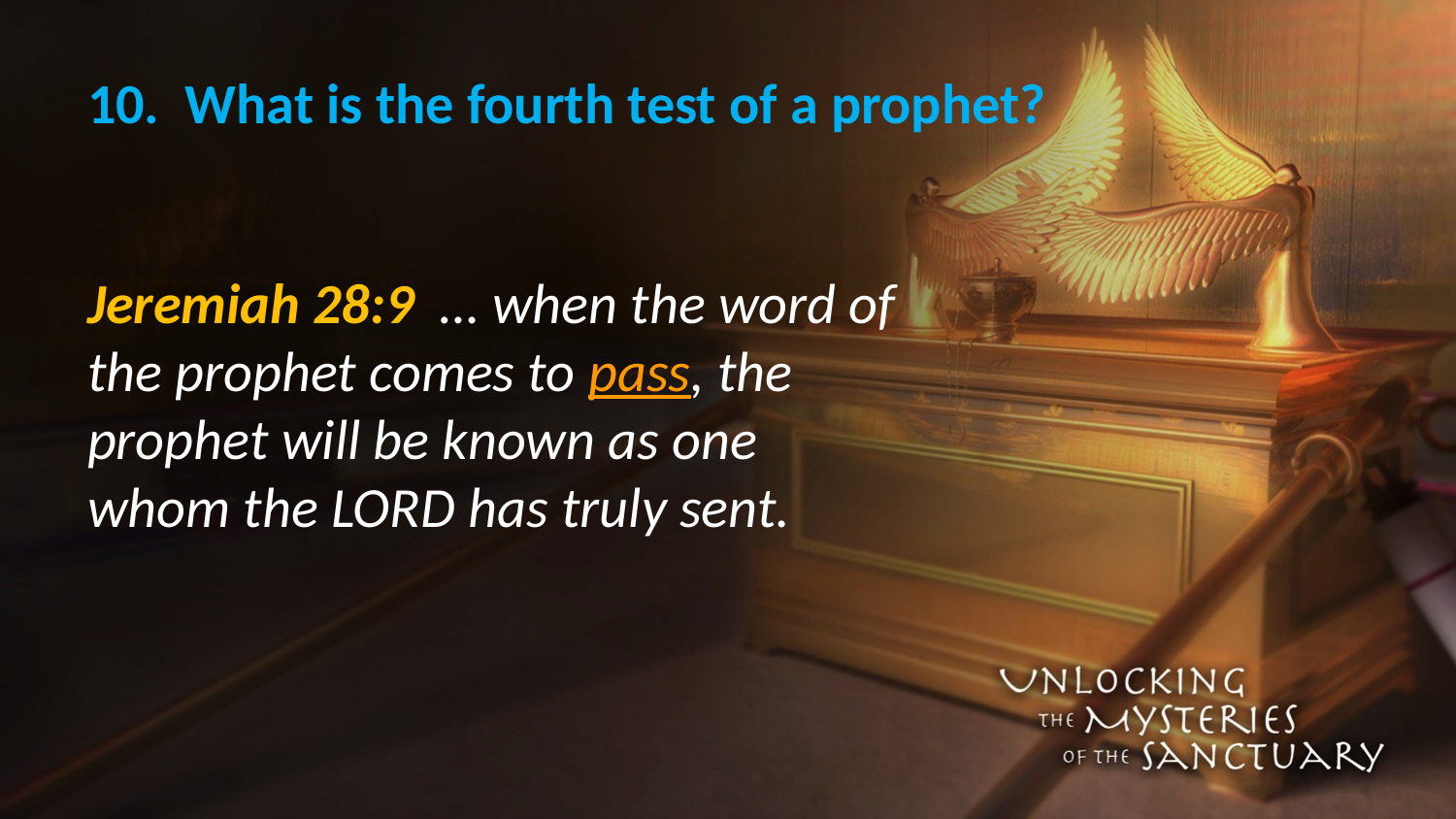

# 10.  What is the fourth test of a prophet?

Jeremiah 28:9  … when the word of the prophet comes to pass, the prophet will be known as one whom the LORD has truly sent.